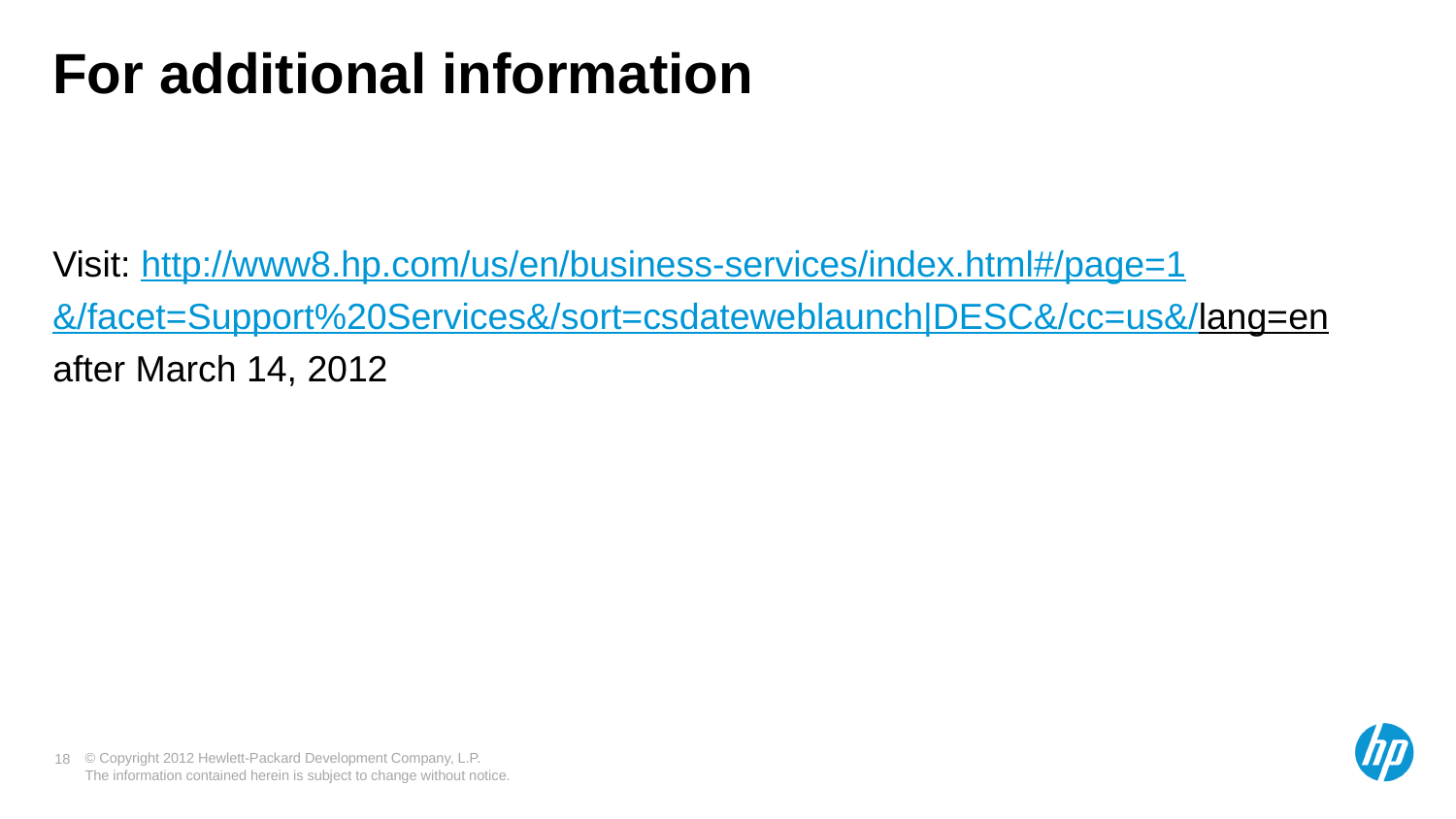

# For additional information
Visit: http://www8.hp.com/us/en/business-services/index.html#/page=1
&/facet=Support%20Services&/sort=csdateweblaunch|DESC&/cc=us&/lang=en  after March 14, 2012